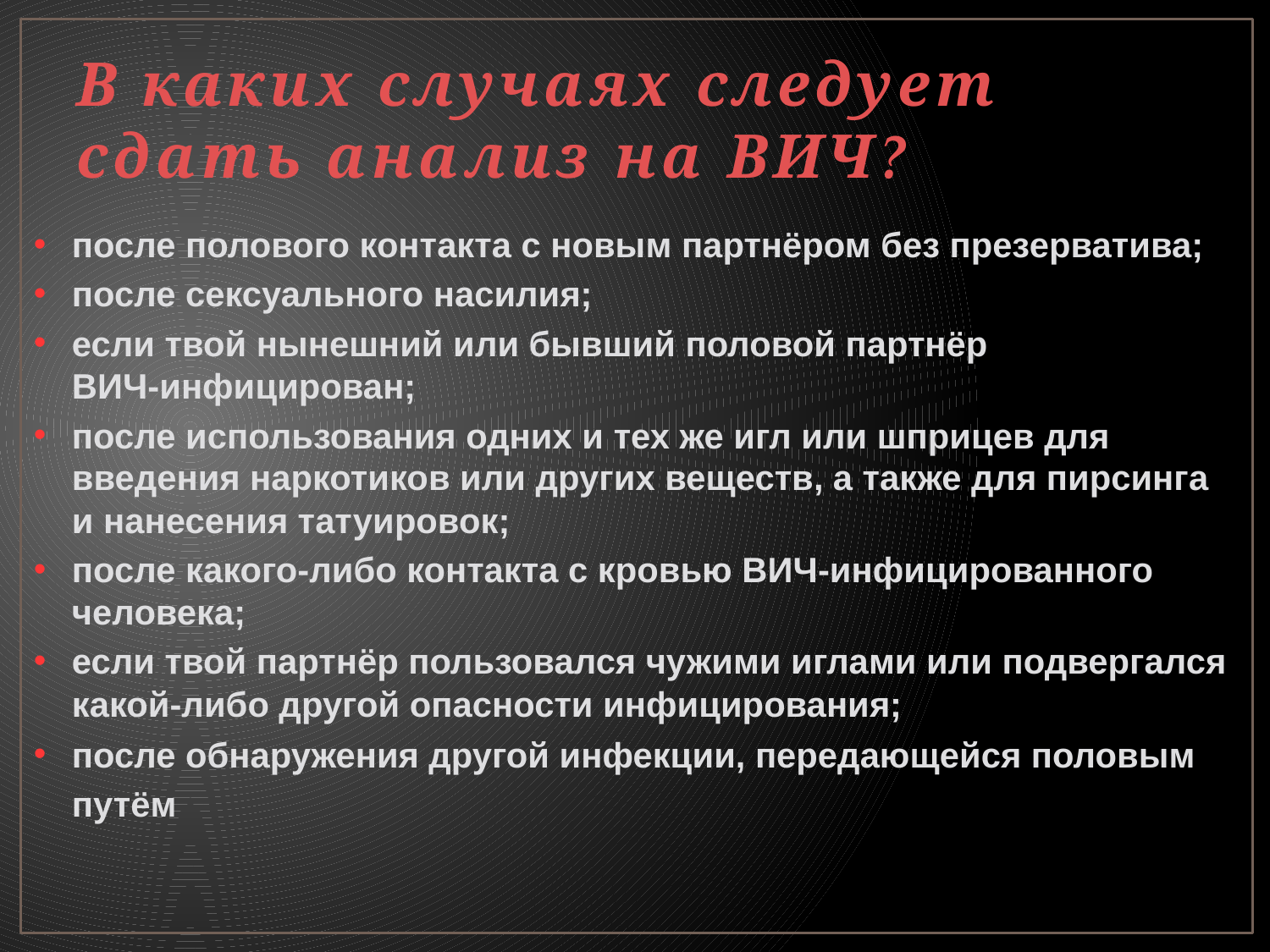

# В каких случаях следует сдать анализ на ВИЧ?
после полового контакта с новым партнёром без презерватива;
после сексуального насилия;
если твой нынешний или бывший половой партнёр
ВИЧ-инфицирован;
после использования одних и тех же игл или шприцев для введения наркотиков или других веществ, а также для пирсинга и нанесения татуировок;
после какого-либо контакта с кровью ВИЧ-инфицированного человека;
если твой партнёр пользовался чужими иглами или подвергался какой-либо другой опасности инфицирования;
после обнаружения другой инфекции, передающейся половым путём